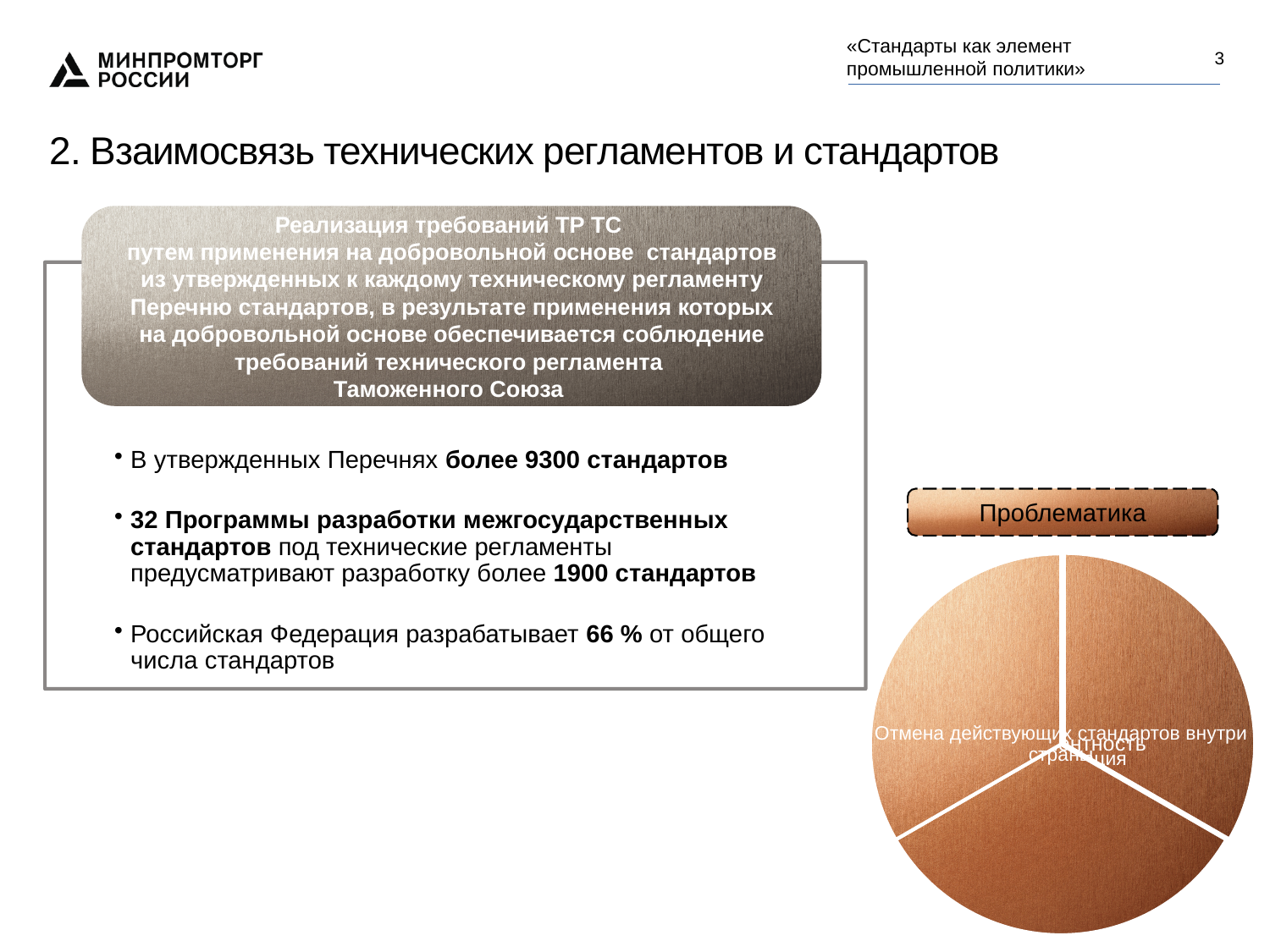

«Стандарты как элемент промышленной политики»
3
2. Взаимосвязь технических регламентов и стандартов
В утвержденных Перечнях более 9300 стандартов

32 Программы разработки межгосударственных стандартов под технические регламенты предусматривают разработку более 1900 стандартов

Российская Федерация разрабатывает 66 % от общего числа стандартов
Реализация требований ТР ТС
путем применения на добровольной основе  стандартов из утвержденных к каждому техническому регламенту Перечню стандартов, в результате применения которых на добровольной основе обеспечивается соблюдение требований технического регламента
Таможенного Союза
Проблематика

Актуализация
Эквивалентность
Отмена действующих стандартов внутри страны